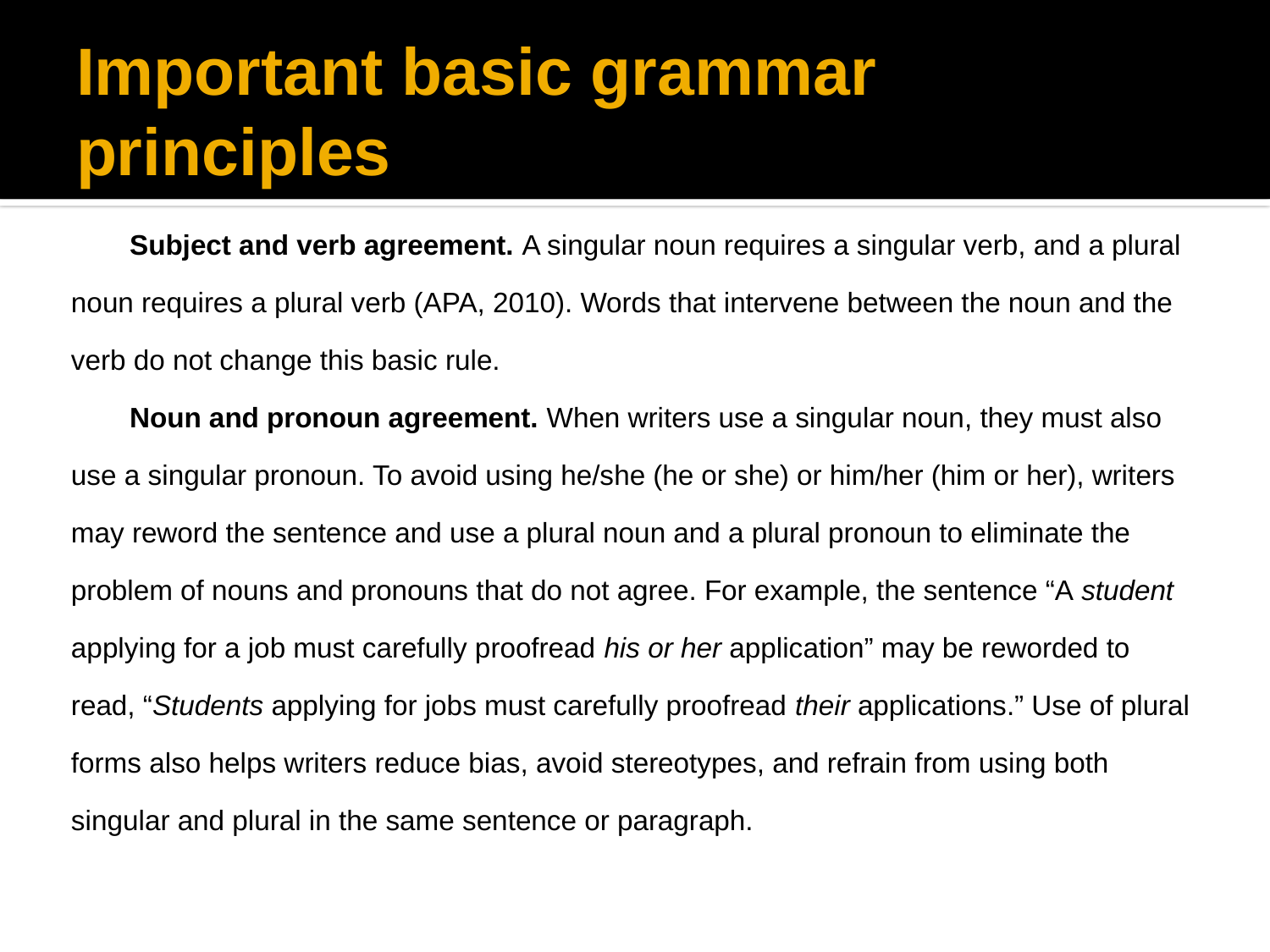

# Important basic grammar principles
Subject and verb agreement. A singular noun requires a singular verb, and a plural noun requires a plural verb (APA, 2010). Words that intervene between the noun and the verb do not change this basic rule.
Noun and pronoun agreement. When writers use a singular noun, they must also use a singular pronoun. To avoid using he/she (he or she) or him/her (him or her), writers may reword the sentence and use a plural noun and a plural pronoun to eliminate the problem of nouns and pronouns that do not agree. For example, the sentence “A student applying for a job must carefully proofread his or her application” may be reworded to read, “Students applying for jobs must carefully proofread their applications.” Use of plural forms also helps writers reduce bias, avoid stereotypes, and refrain from using both singular and plural in the same sentence or paragraph.